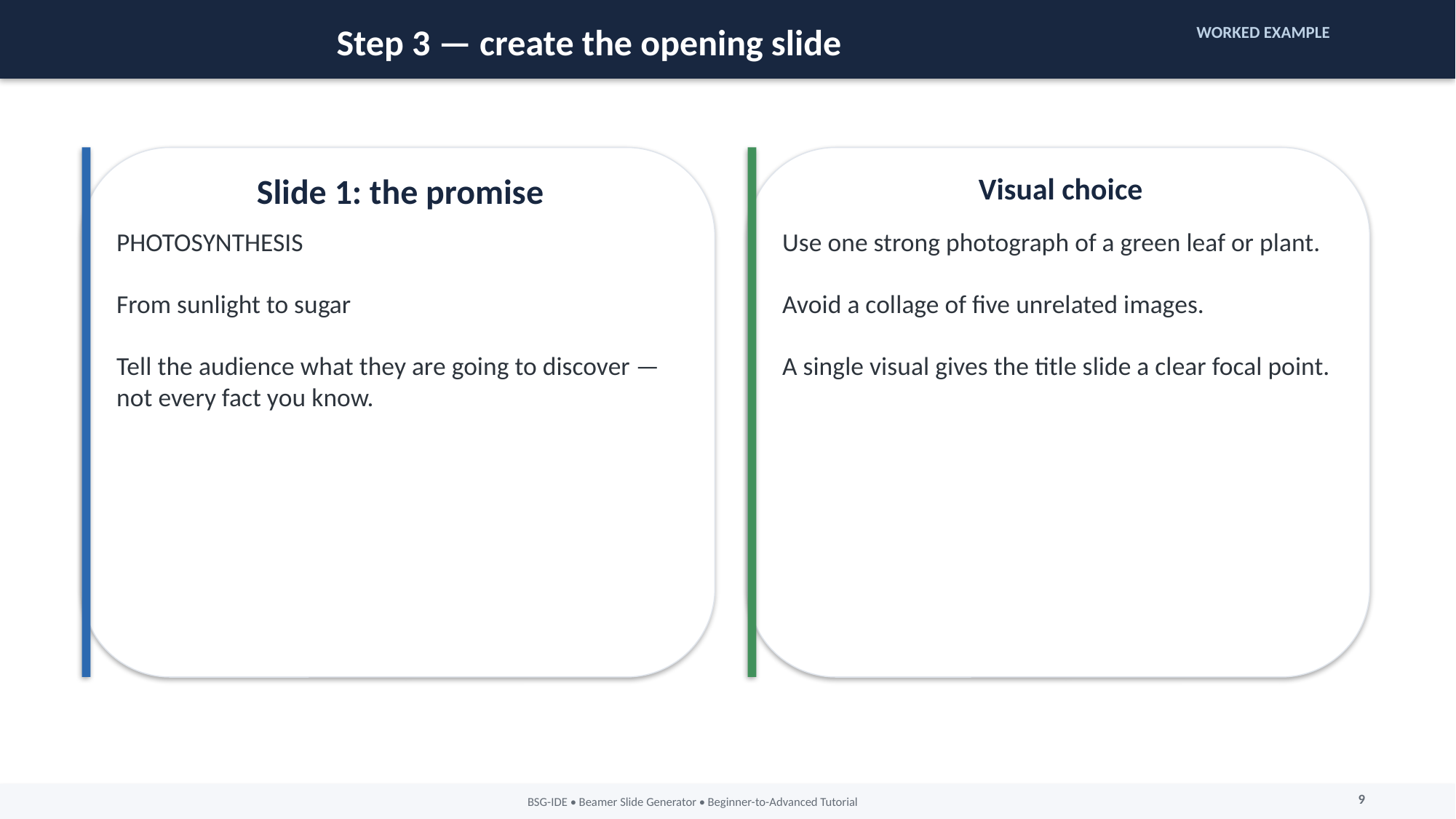

Step 3 — create the opening slide
WORKED EXAMPLE

Slide 1: the promise
Visual choice
PHOTOSYNTHESIS
From sunlight to sugar
Tell the audience what they are going to discover — not every fact you know.
Use one strong photograph of a green leaf or plant.
Avoid a collage of five unrelated images.
A single visual gives the title slide a clear focal point.

9
BSG-IDE • Beamer Slide Generator • Beginner-to-Advanced Tutorial